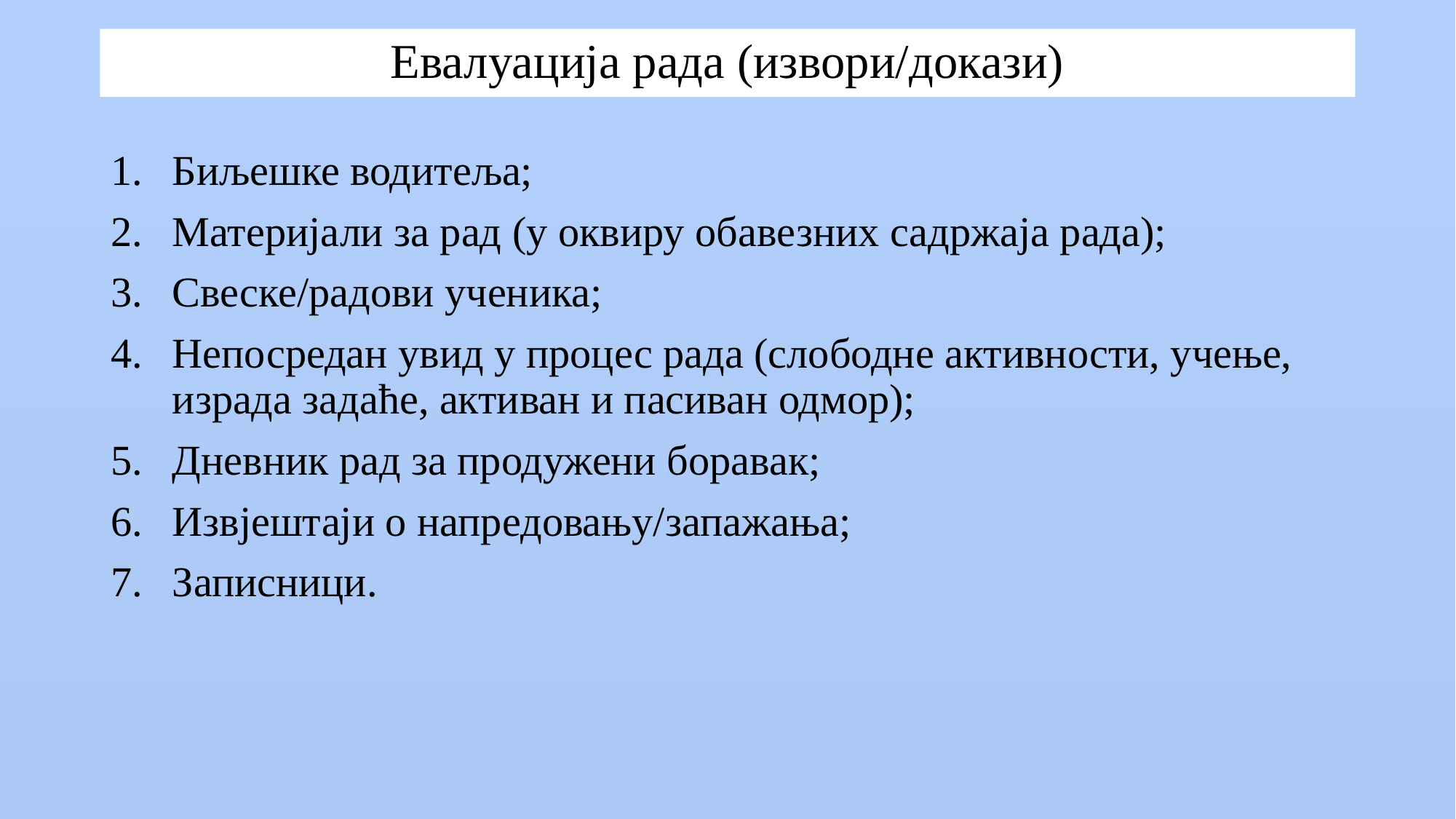

# Евалуација рада (извори/докази)
Биљешке водитеља;
Материјали за рад (у оквиру обавезних садржаја рада);
Свеске/радови ученика;
Непосредан увид у процес рада (слободне активности, учење, израда задаће, активан и пасиван одмор);
Дневник рад за продужени боравак;
Извјештаји о напредовању/запажања;
Записници.